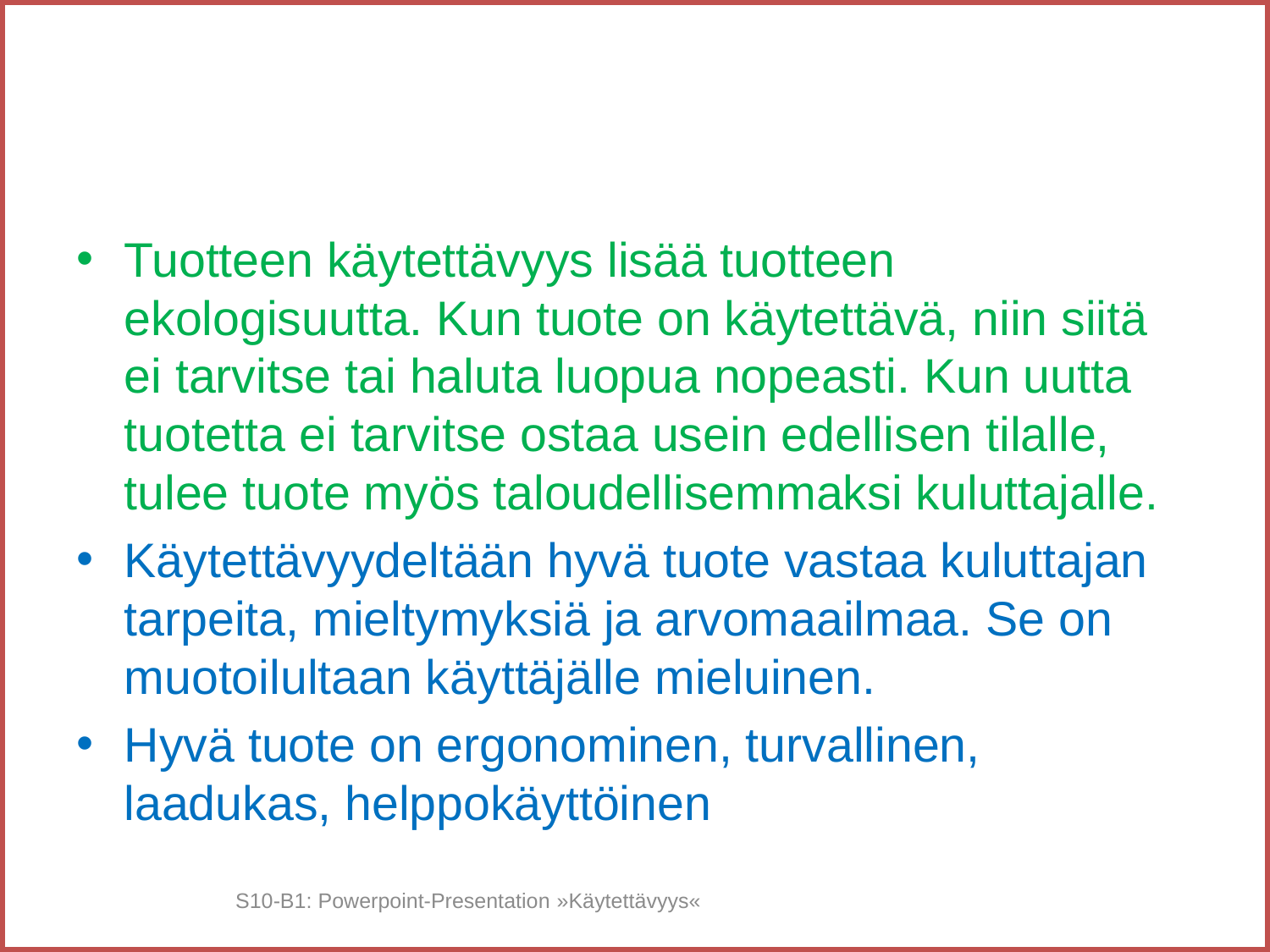

#
Tuotteen käytettävyys lisää tuotteen ekologisuutta. Kun tuote on käytettävä, niin siitä ei tarvitse tai haluta luopua nopeasti. Kun uutta tuotetta ei tarvitse ostaa usein edellisen tilalle, tulee tuote myös taloudellisemmaksi kuluttajalle.
Käytettävyydeltään hyvä tuote vastaa kuluttajan tarpeita, mieltymyksiä ja arvomaailmaa. Se on muotoilultaan käyttäjälle mieluinen.
Hyvä tuote on ergonominen, turvallinen, laadukas, helppokäyttöinen

S10-B1: Powerpoint-Presentation »Käytettävyys«